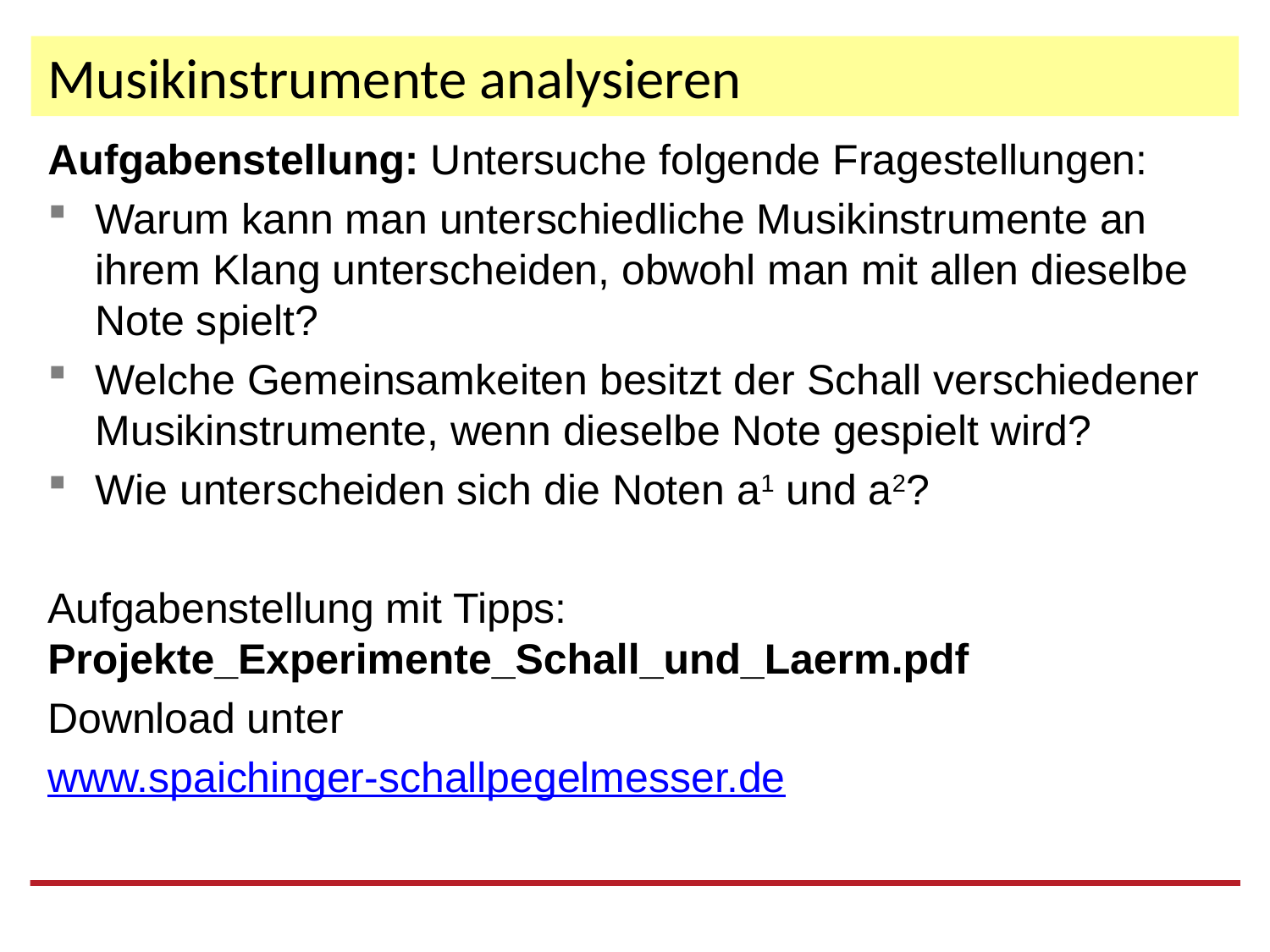

# Musikinstrumente analysieren
Aufgabenstellung: Untersuche folgende Fragestellungen:
Warum kann man unterschiedliche Musikinstrumente an ihrem Klang unterscheiden, obwohl man mit allen dieselbe Note spielt?
Welche Gemeinsamkeiten besitzt der Schall verschiedener Musikinstrumente, wenn dieselbe Note gespielt wird?
Wie unterscheiden sich die Noten a1 und a2?

Aufgabenstellung mit Tipps: Projekte_Experimente_Schall_und_Laerm.pdf
Download unter
www.spaichinger-schallpegelmesser.de